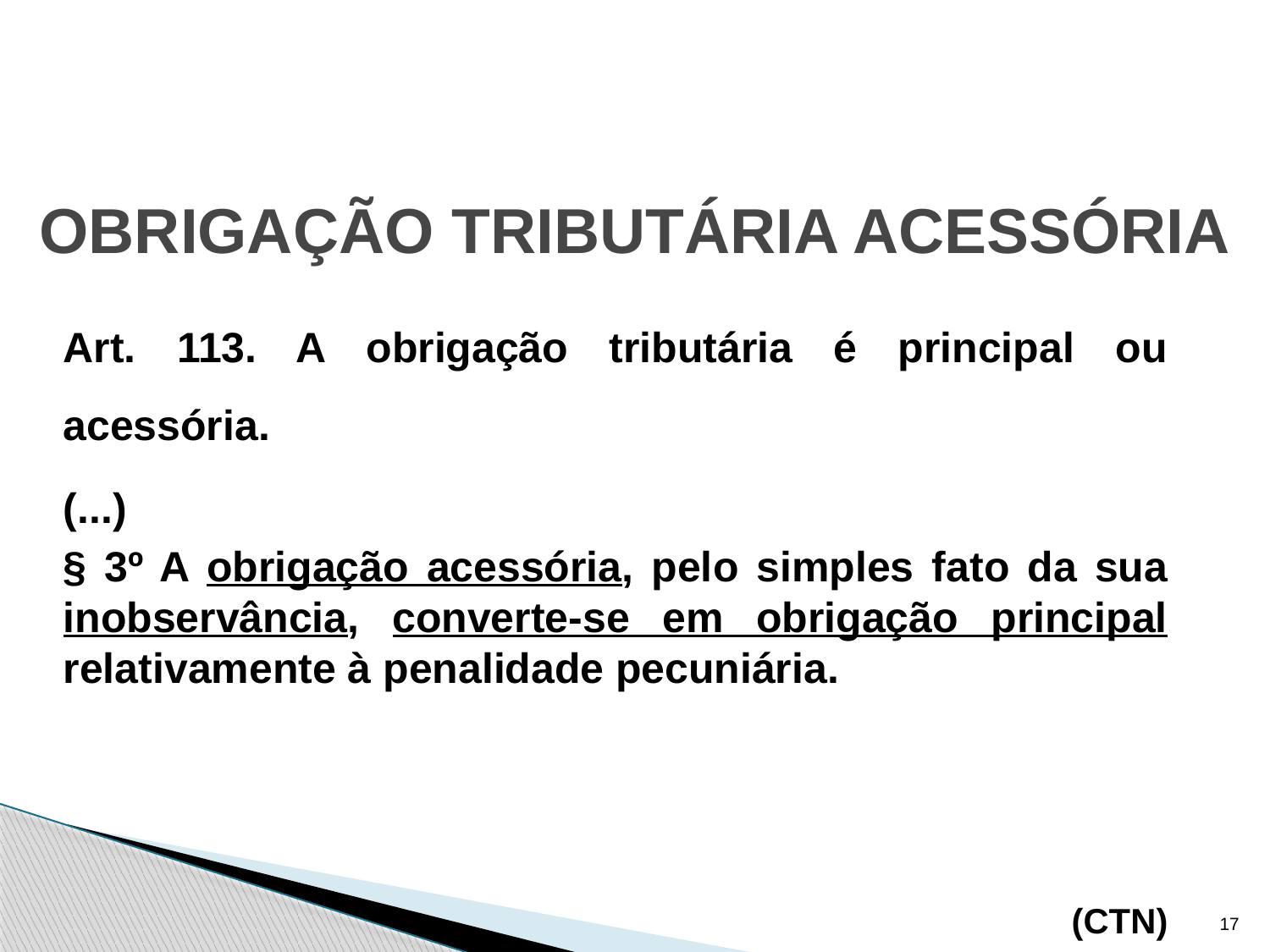

# OBRIGAÇÃO TRIBUTÁRIA ACESSÓRIA
	Art. 113. A obrigação tributária é principal ou acessória.
  	(...)
	§ 3º A obrigação acessória, pelo simples fato da sua inobservância, converte-se em obrigação principal relativamente à penalidade pecuniária.

(CTN)

17